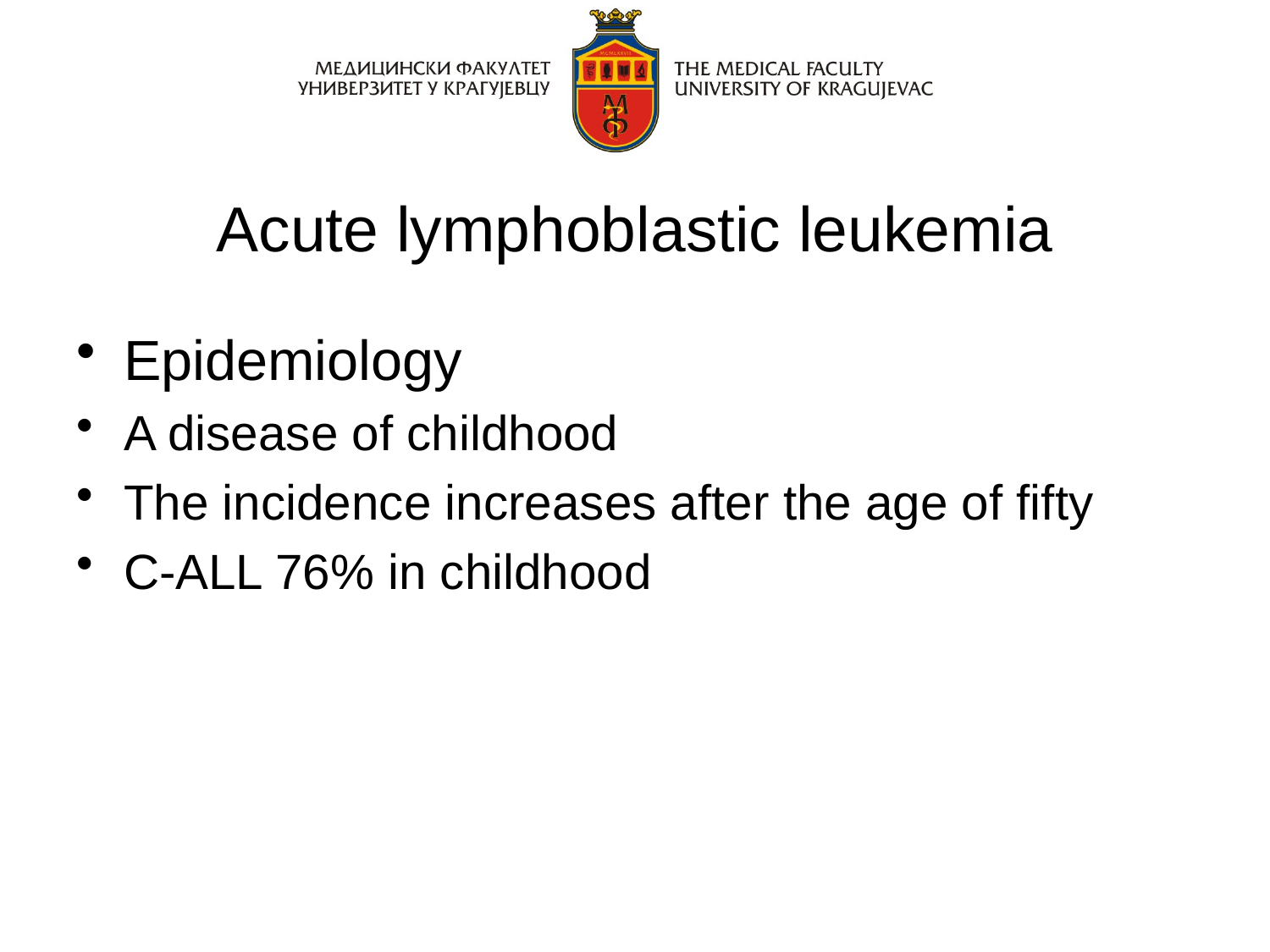

# Acute lymphoblastic leukemia
Epidemiology
A disease of childhood
The incidence increases after the age of fifty
C-ALL 76% in childhood